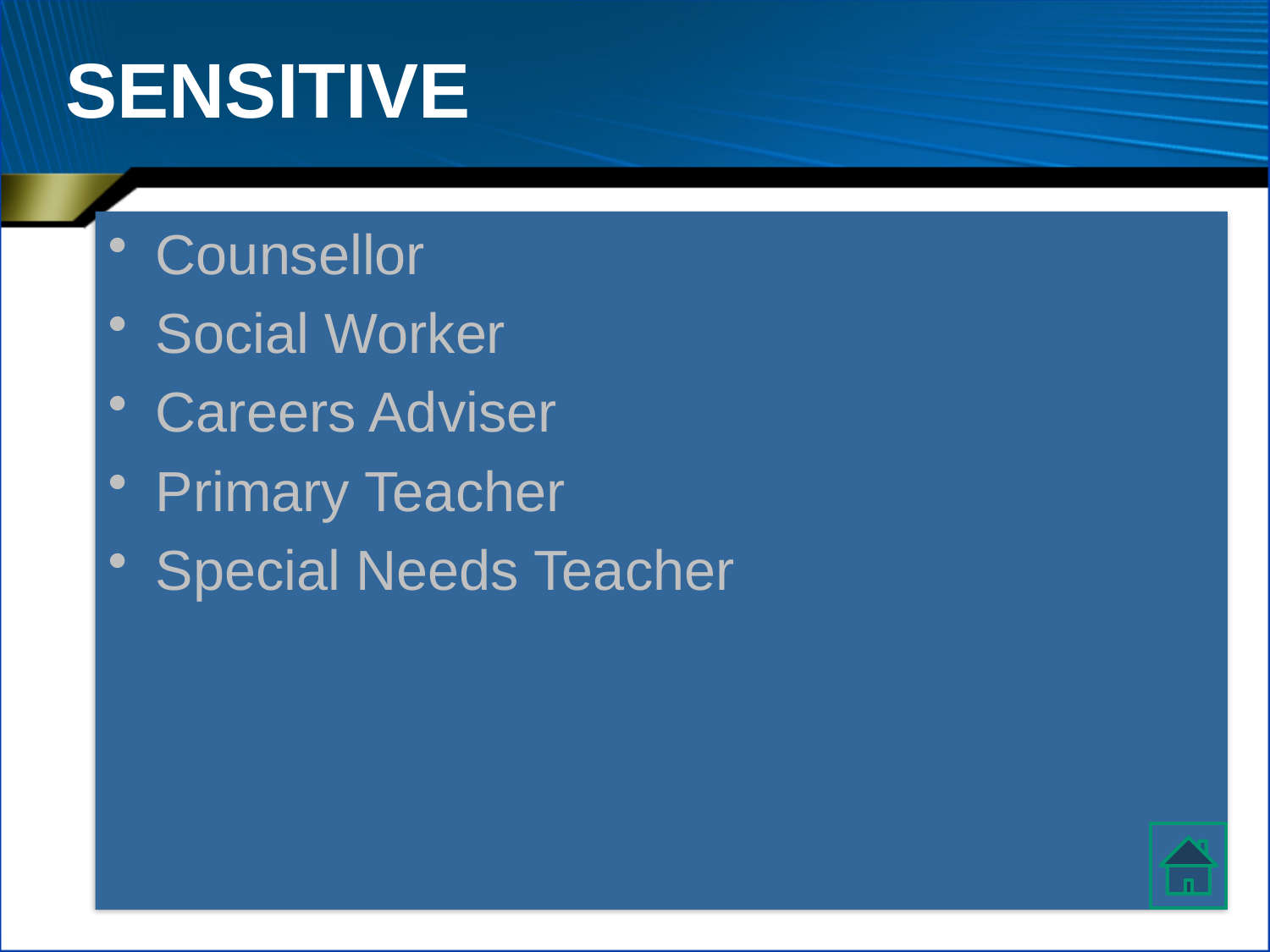

# SENSITIVE
Counsellor
Social Worker
Careers Adviser
Primary Teacher
Special Needs Teacher